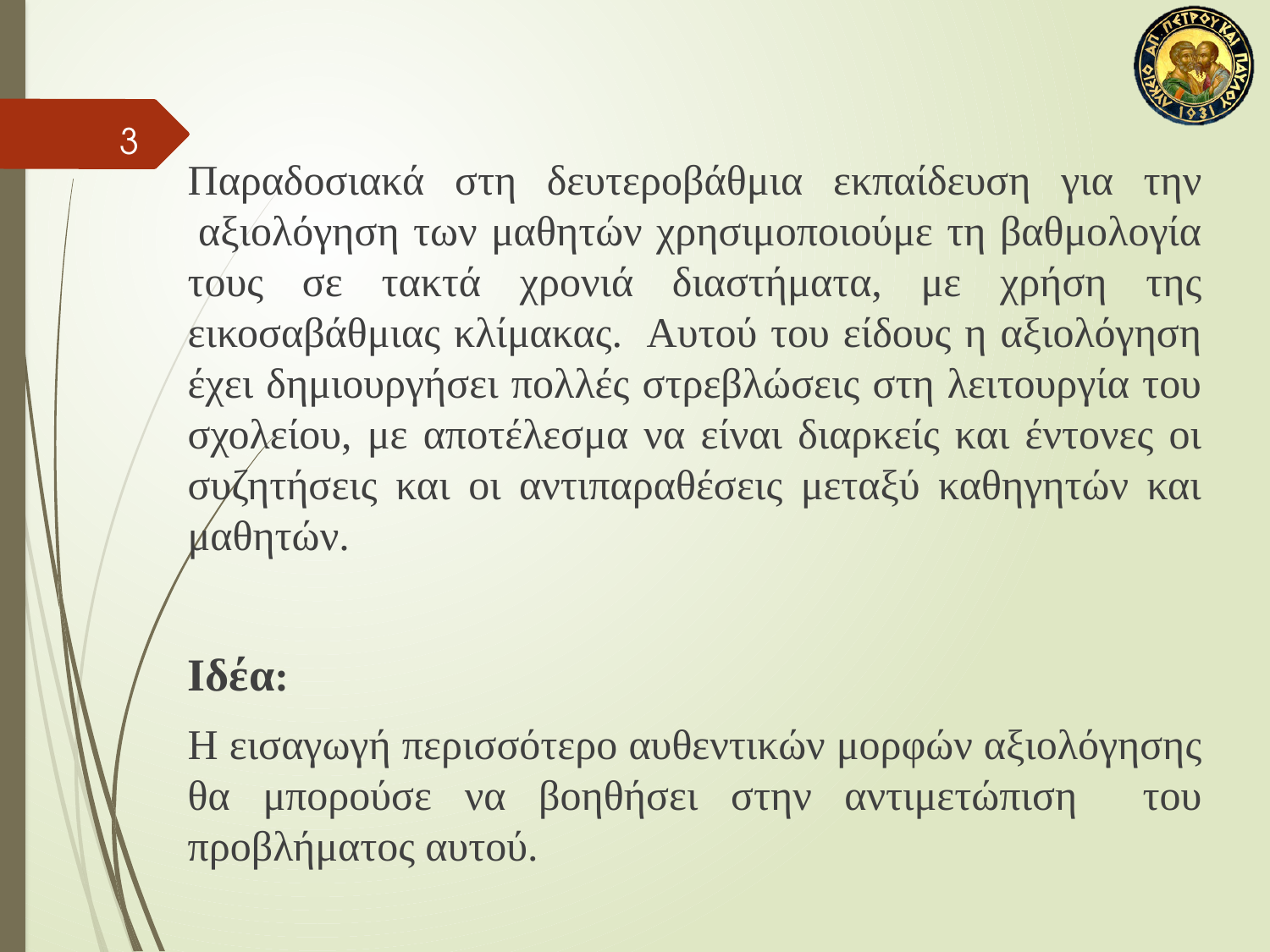

3
Παραδοσιακά στη δευτεροβάθμια εκπαίδευση για την  αξιολόγηση των μαθητών χρησιμοποιούμε τη βαθμολογία τους σε τακτά χρονιά διαστήματα, με χρήση της εικοσαβάθμιας κλίμακας.  Αυτού του είδους η αξιολόγηση έχει δημιουργήσει πολλές στρεβλώσεις στη λειτουργία του σχολείου, με αποτέλεσμα να είναι διαρκείς και έντονες οι συζητήσεις και οι αντιπαραθέσεις μεταξύ καθηγητών και μαθητών.

Ιδέα:
Η εισαγωγή περισσότερο αυθεντικών μορφών αξιολόγησης θα μπορούσε να βοηθήσει στην αντιμετώπιση  του προβλήματος αυτού.